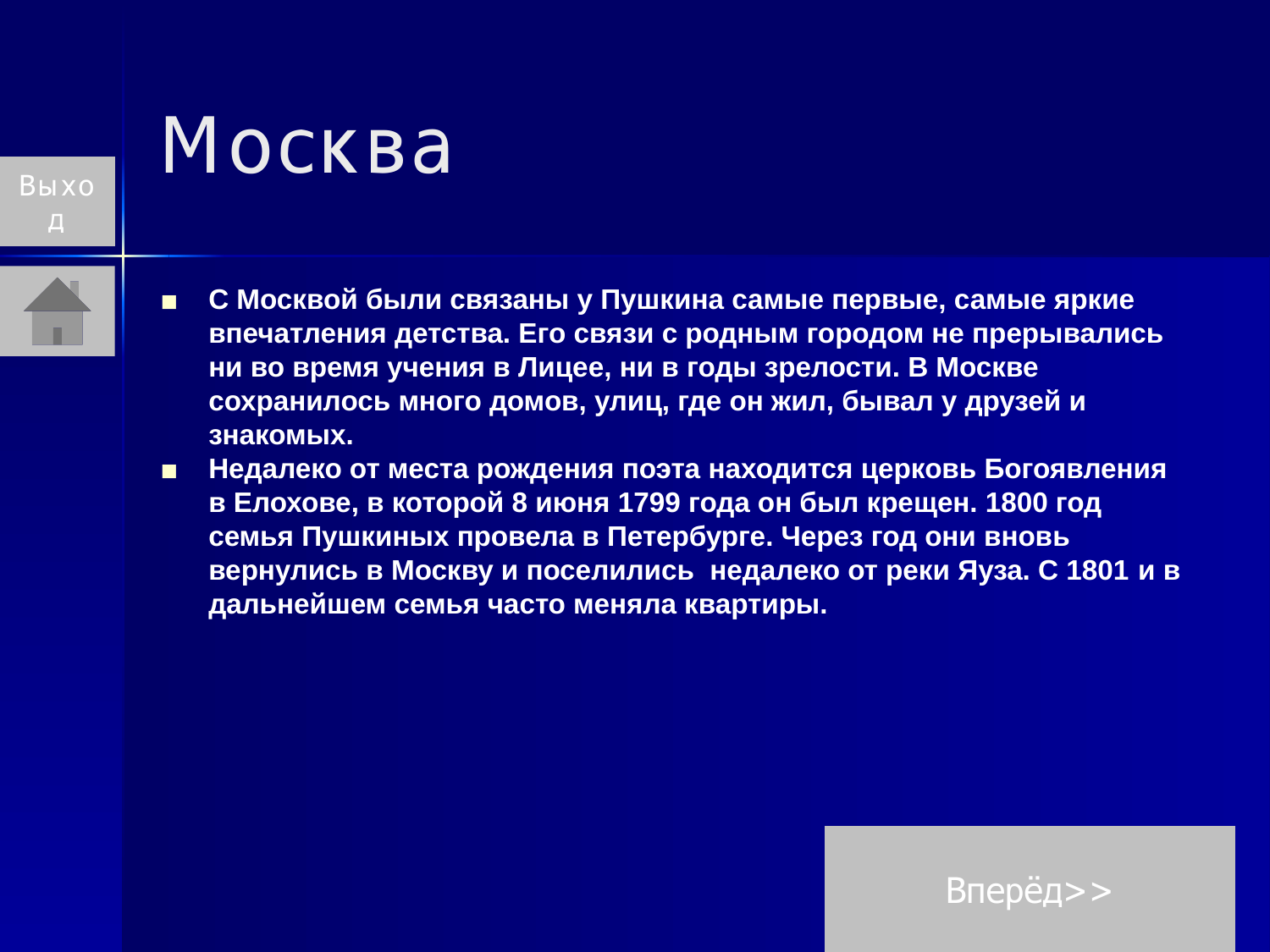

# Москва
Выход

С Москвой были связаны у Пушкина самые первые, самые яркие впечатления детства. Его связи с родным городом не прерывались ни во время учения в Лицее, ни в годы зрелости. В Москве сохранилось много домов, улиц, где он жил, бывал у друзей и знакомых.
Недалеко от места рождения поэта находится церковь Богоявления в Елохове, в которой 8 июня 1799 года он был крещен. 1800 год семья Пушкиных провела в Петербурге. Через год они вновь вернулись в Москву и поселились  недалеко от реки Яуза. С 1801 и в дальнейшем семья часто меняла квартиры.
Вперёд>>